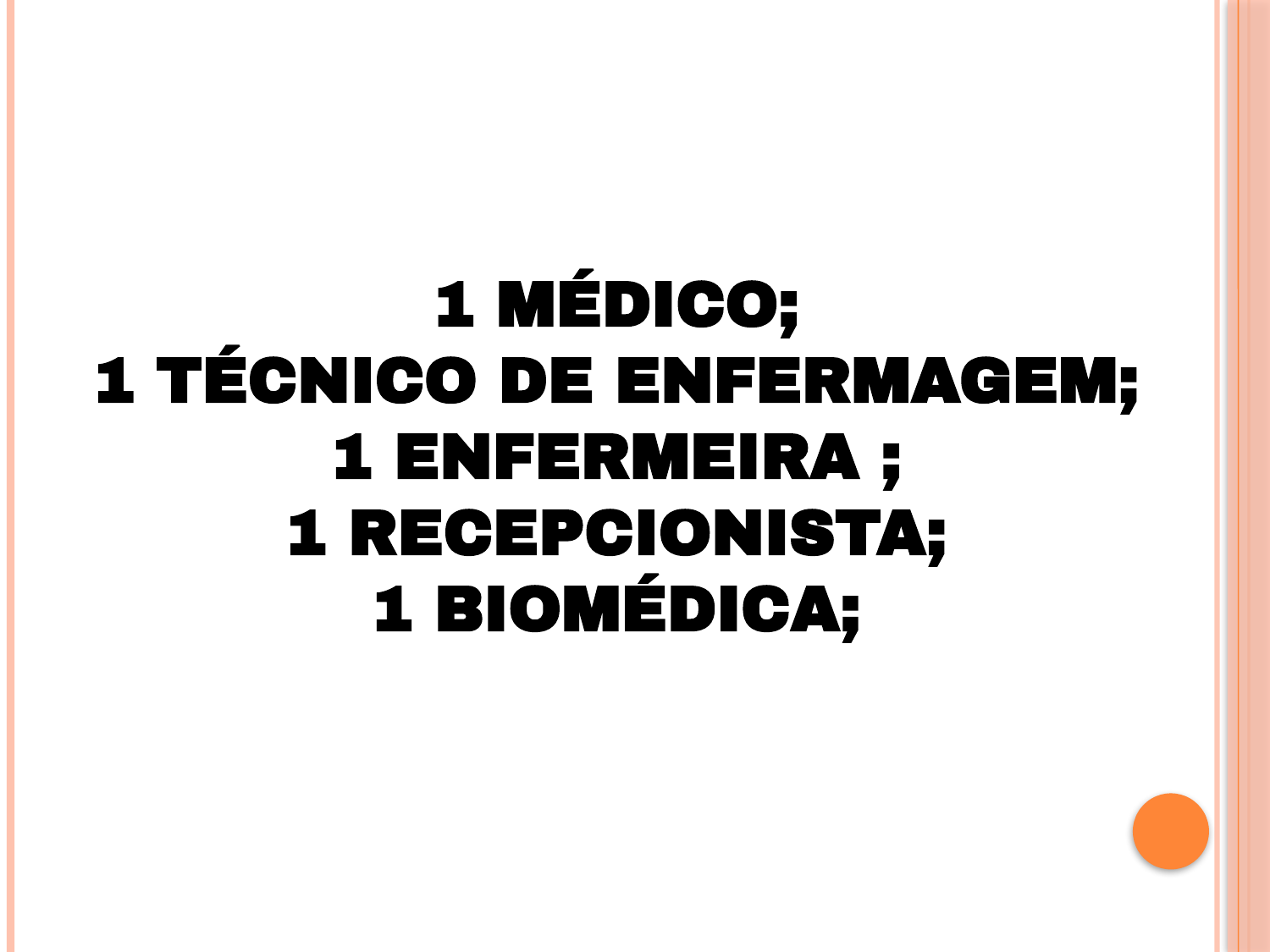

1 MÉDICO;
1 TÉCNICO DE ENFERMAGEM;
1 ENFERMEIRA ;
1 RECEPCIONISTA;
1 BIOMÉDICA;